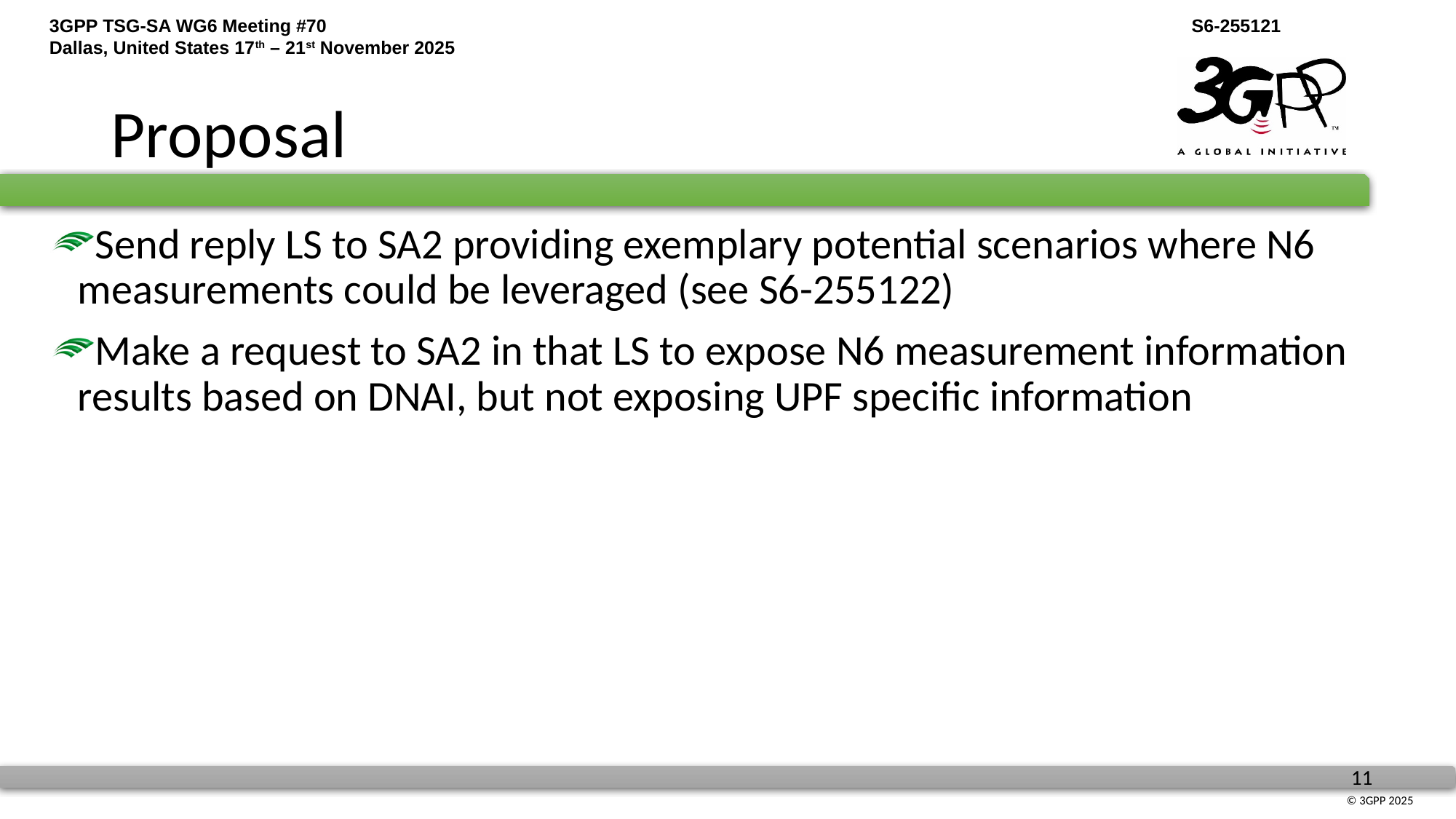

# Proposal
Send reply LS to SA2 providing exemplary potential scenarios where N6 measurements could be leveraged (see S6-255122)
Make a request to SA2 in that LS to expose N6 measurement information results based on DNAI, but not exposing UPF specific information